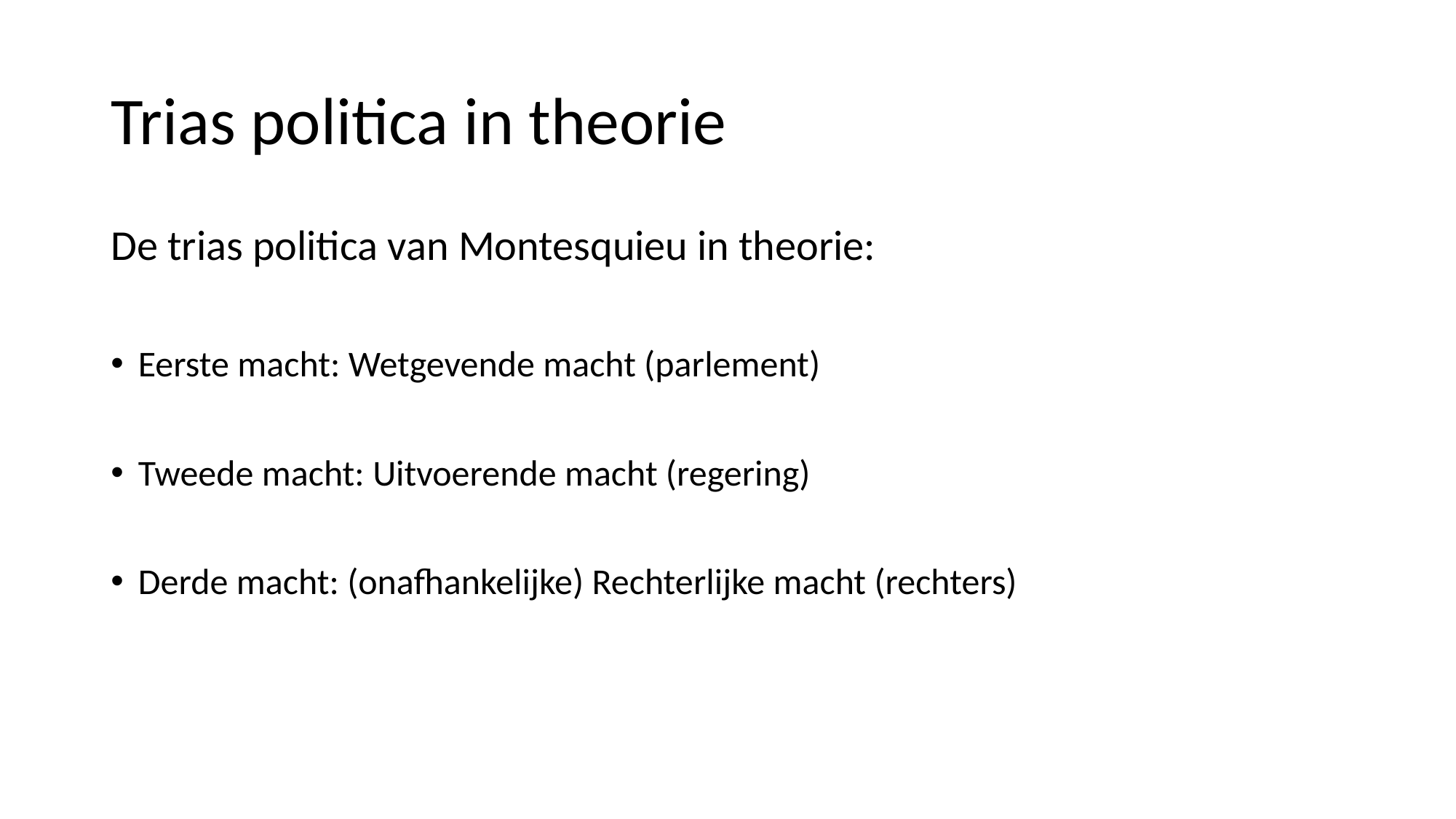

# Trias politica in theorie
De trias politica van Montesquieu in theorie:

Eerste macht: Wetgevende macht (parlement)

Tweede macht: Uitvoerende macht (regering)

Derde macht: (onafhankelijke) Rechterlijke macht (rechters)